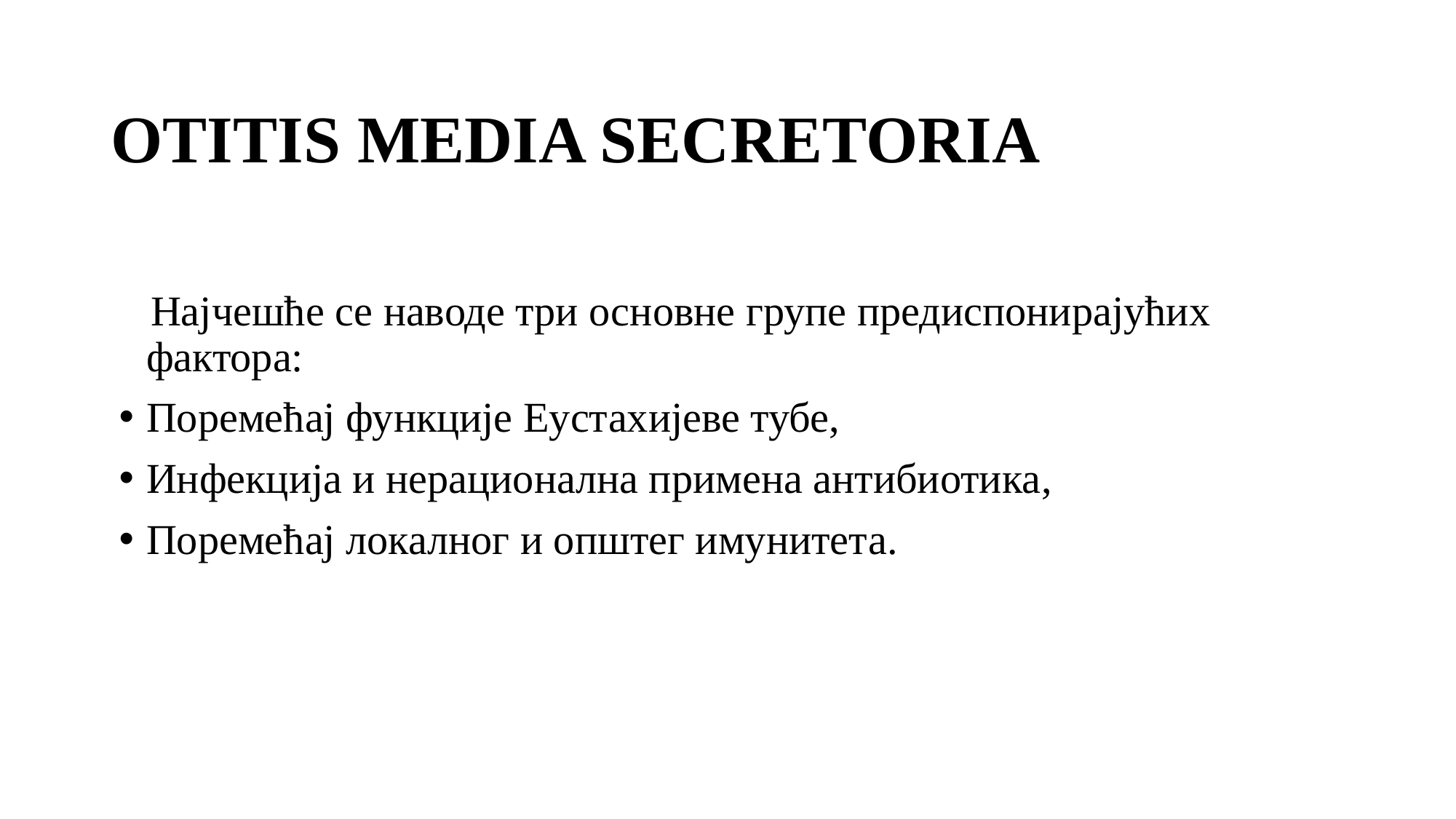

# OTITIS MEDIA SECRETORIA
   Најчешће се наводе три основне групе предиспонирајућих фактора:
Поремећај функције Еустахијеве тубе,
Инфекција и нерационална примена антибиотика,
Поремећај локалног и општег имунитета.